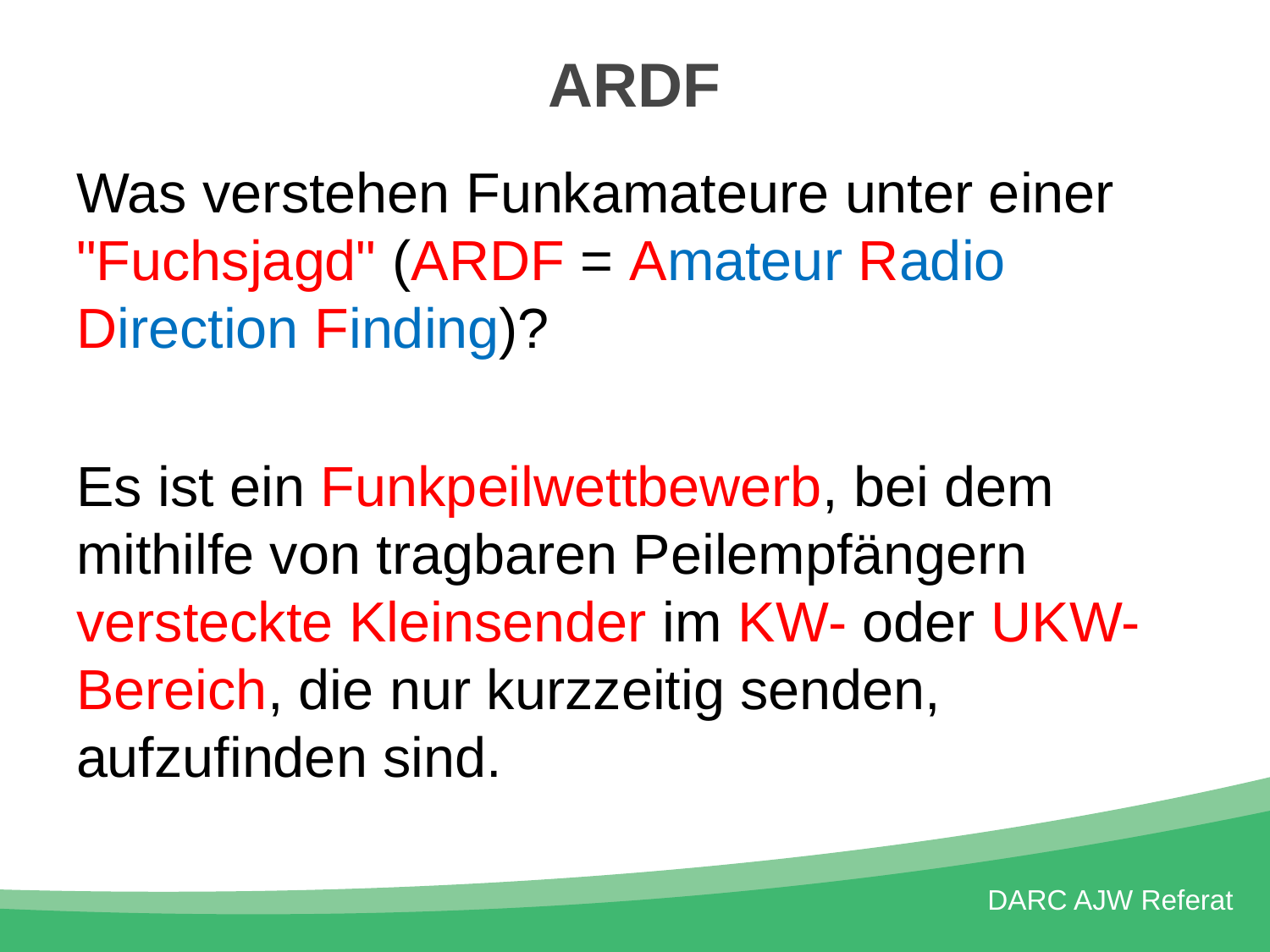

# ARDF
Was verstehen Funkamateure unter einer "Fuchsjagd" (ARDF = Amateur Radio Direction Finding)?

Es ist ein Funkpeilwettbewerb, bei dem mithilfe von tragbaren Peilempfängern versteckte Kleinsender im KW- oder UKW-Bereich, die nur kurzzeitig senden, aufzufinden sind.